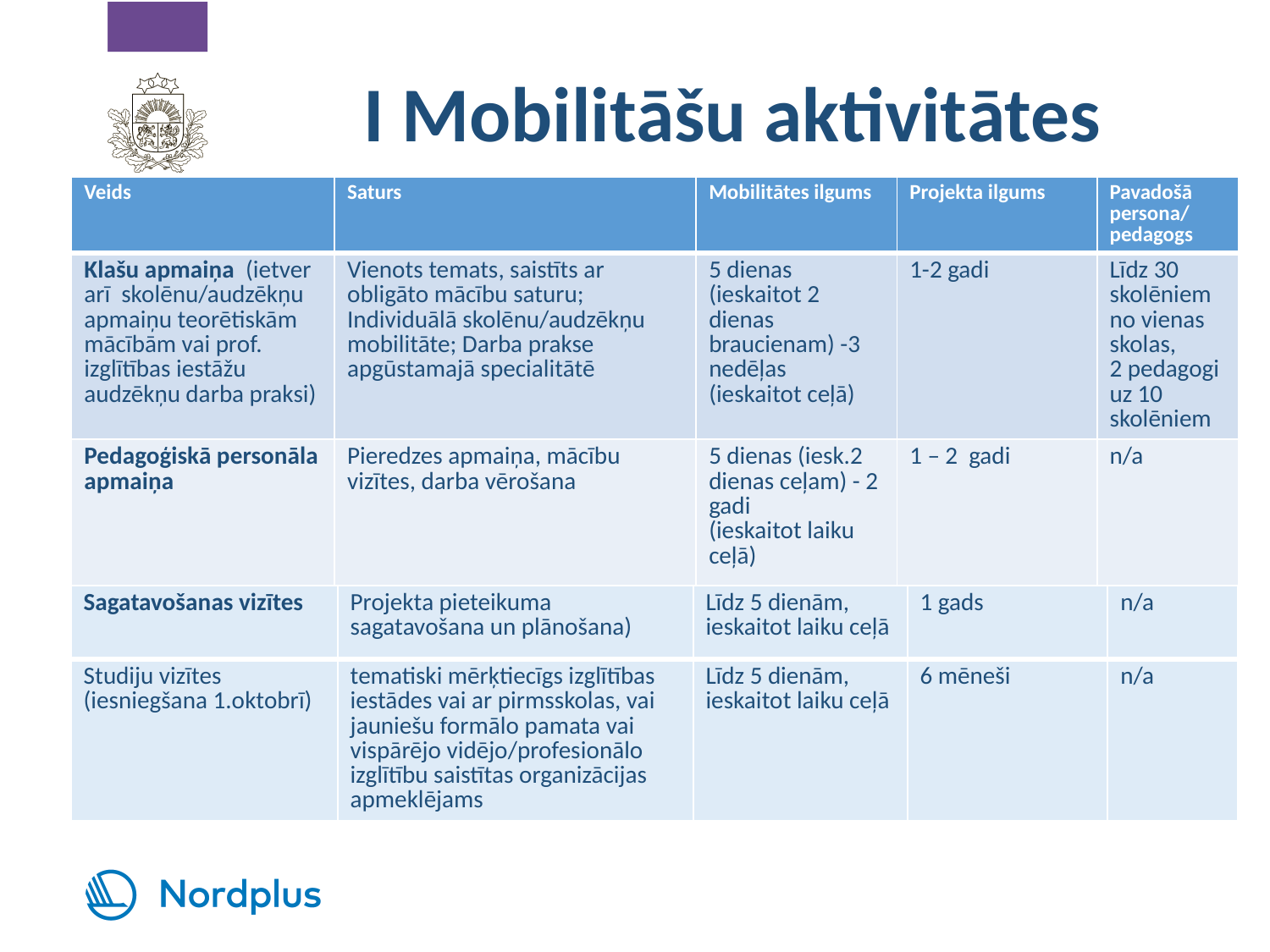

# I Mobilitāšu aktivitātes
| Veids | Saturs | Mobilitātes ilgums | Projekta ilgums | Pavadošā persona/ pedagogs |
| --- | --- | --- | --- | --- |
| Klašu apmaiņa (ietver arī skolēnu/audzēkņu apmaiņu teorētiskām mācībām vai prof. izglītības iestāžu audzēkņu darba praksi) | Vienots temats, saistīts ar obligāto mācību saturu; Individuālā skolēnu/audzēkņu mobilitāte; Darba prakse apgūstamajā specialitātē | 5 dienas (ieskaitot 2 dienas braucienam) -3 nedēļas (ieskaitot ceļā) | 1-2 gadi | Līdz 30 skolēniem no vienas skolas, 2 pedagogi uz 10 skolēniem |
| Pedagoģiskā personāla apmaiņa | Pieredzes apmaiņa, mācību vizītes, darba vērošana | 5 dienas (iesk.2 dienas ceļam) - 2 gadi (ieskaitot laiku ceļā) | 1 – 2 gadi | n/a |

| Sagatavošanas vizītes | Projekta pieteikuma sagatavošana un plānošana) | Līdz 5 dienām, ieskaitot laiku ceļā | 1 gads | n/a |
| --- | --- | --- | --- | --- |
| Studiju vizītes (iesniegšana 1.oktobrī) | tematiski mērķtiecīgs izglītības iestādes vai ar pirmsskolas, vai jauniešu formālo pamata vai vispārējo vidējo/profesionālo izglītību saistītas organizācijas apmeklējams | Līdz 5 dienām, ieskaitot laiku ceļā | 6 mēneši | n/a |